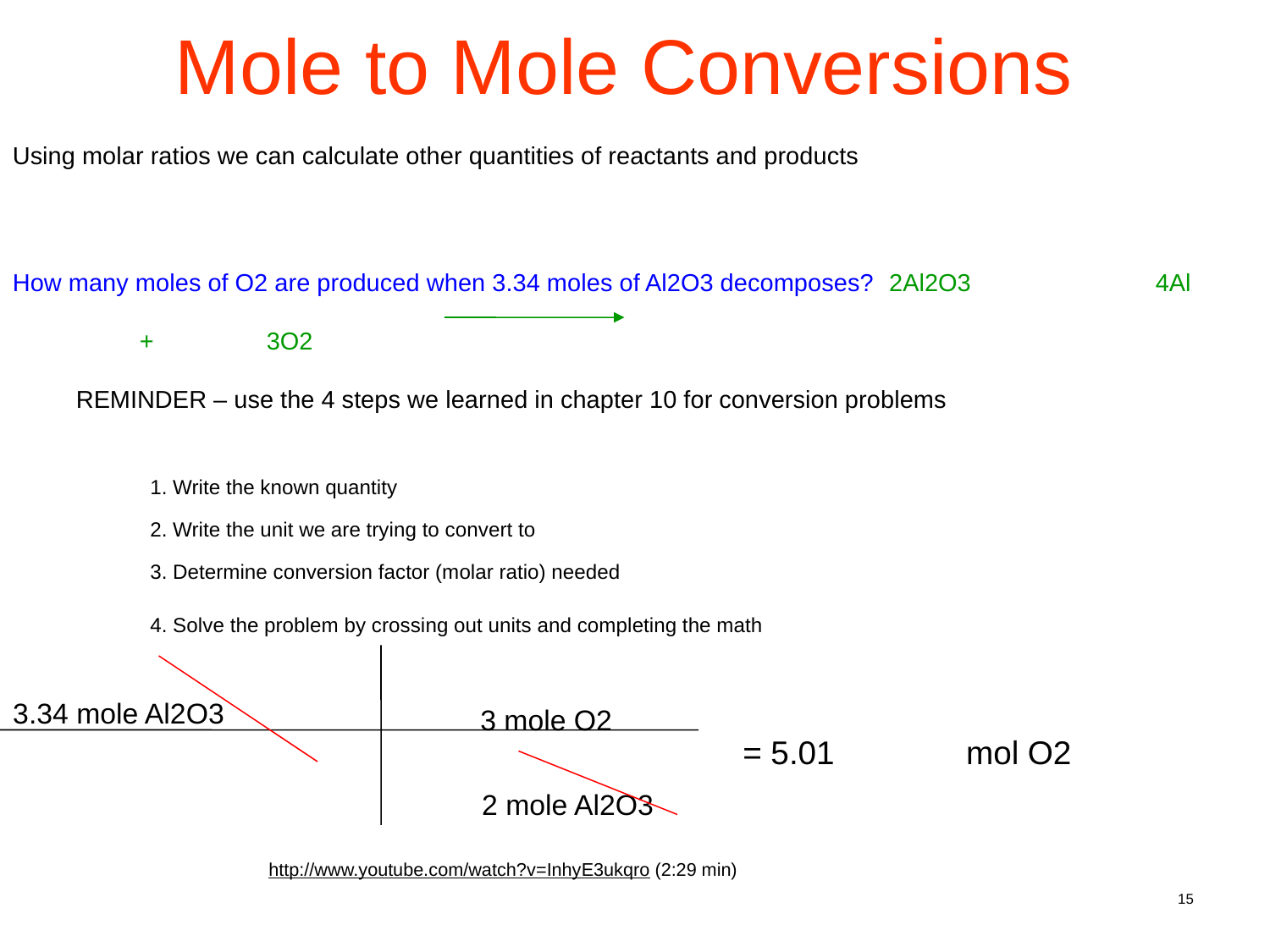

# Mole to Mole Conversions
Using molar ratios we can calculate other quantities of reactants and products

How many moles of O2 are produced when 3.34 moles of Al2O3 decomposes?  2Al2O3		4Al	+ 	3O2

REMINDER – use the 4 steps we learned in chapter 10 for conversion problems
1. Write the known quantity
2. Write the unit we are trying to convert to
3. Determine conversion factor (molar ratio) needed
4. Solve the problem by crossing out units and completing the math

3.34 mole Al2O3

 3 mole O2
= 5.01
mol O2

  2 mole Al2O3

http://www.youtube.com/watch?v=InhyE3ukqro (2:29 min)
15